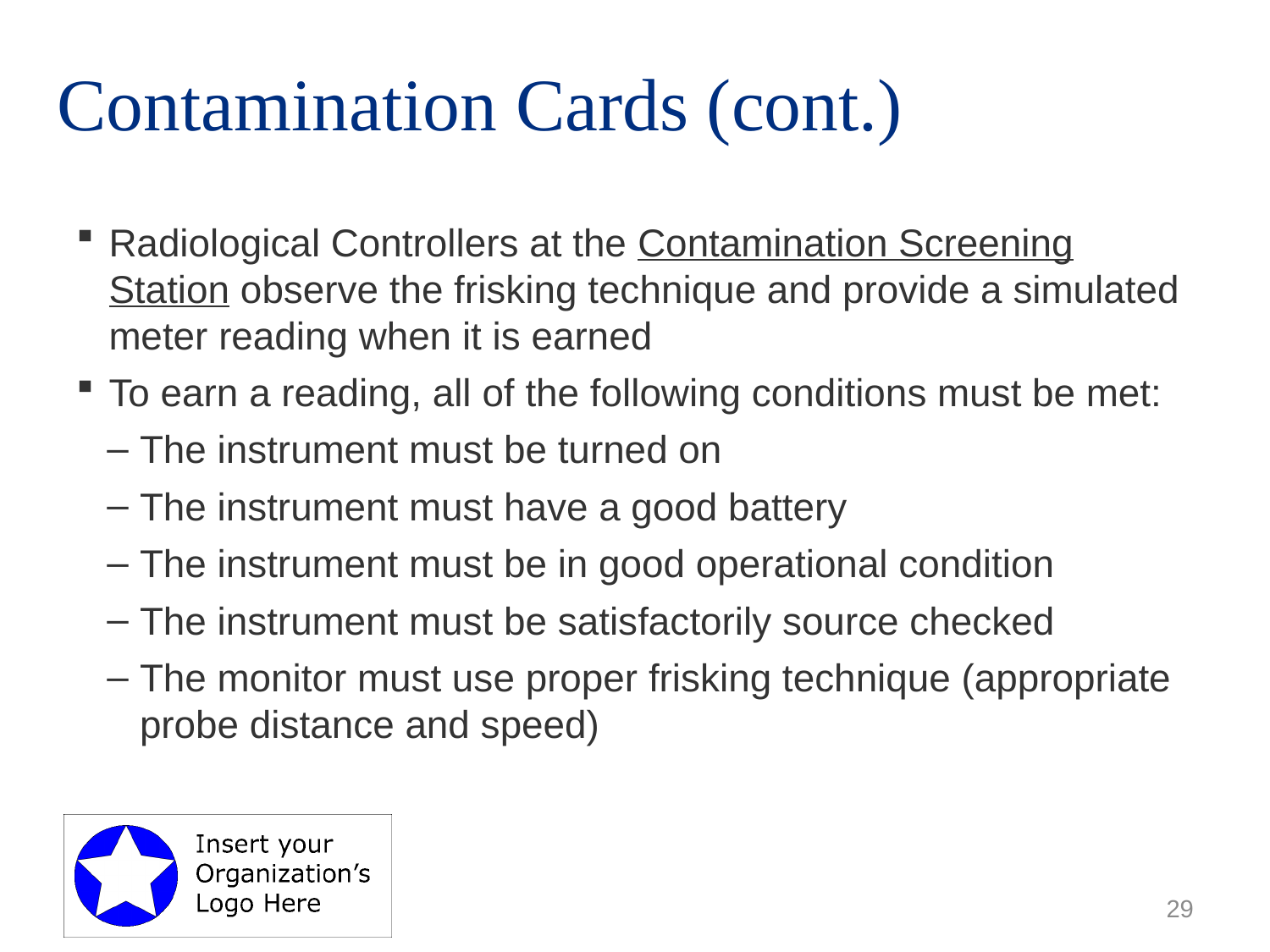

# Contamination Cards (cont.)
Radiological Controllers at the Contamination Screening Station observe the frisking technique and provide a simulated meter reading when it is earned
To earn a reading, all of the following conditions must be met:
The instrument must be turned on
The instrument must have a good battery
The instrument must be in good operational condition
The instrument must be satisfactorily source checked
The monitor must use proper frisking technique (appropriate probe distance and speed)

29